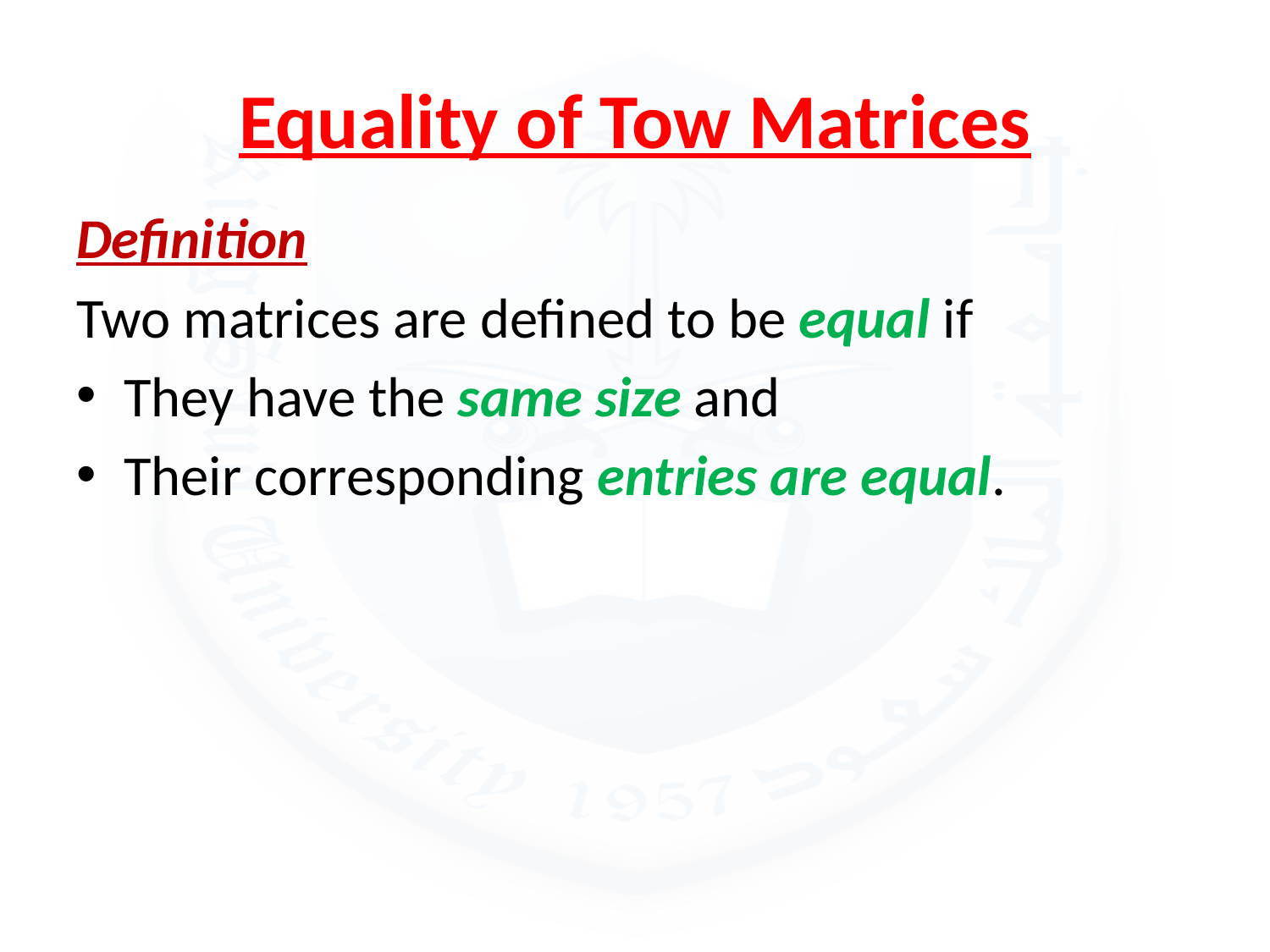

# Equality of Tow Matrices
Definition
Two matrices are defined to be equal if
They have the same size and
Their corresponding entries are equal.